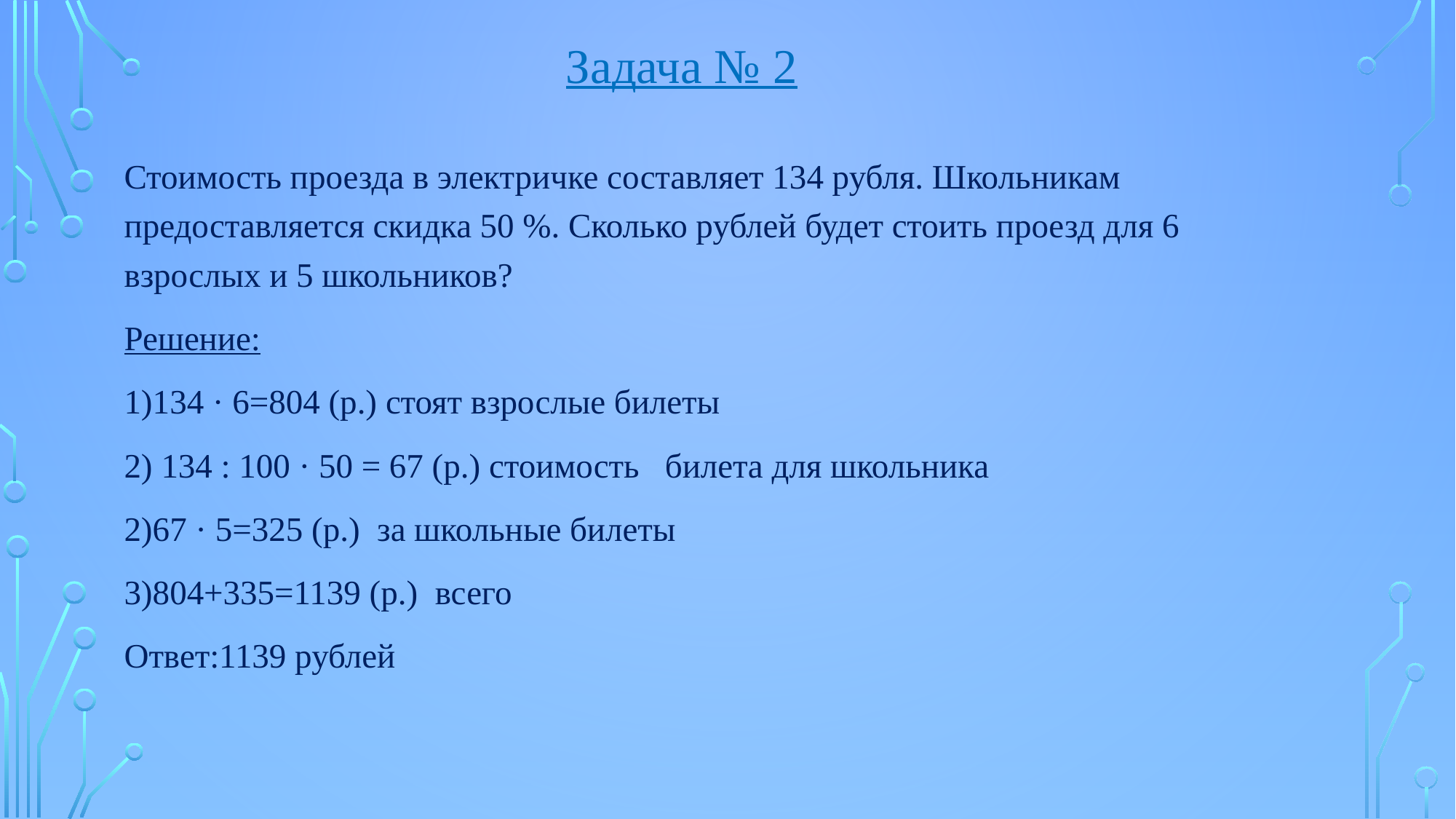

Задача № 2
Стоимость проезда в электричке составляет 134 рубля. Школьникам предоставляется скидка 50 %. Сколько рублей будет стоить проезд для 6 взрослых и 5 школьников?
Решение:
1)134 · 6=804 (р.) стоят взрослые билеты
2) 134 : 100 · 50 = 67 (р.) стоимость   билета для школьника
2)67 · 5=325 (р.)  за школьные билеты
3)804+335=1139 (р.)  всего
Ответ:1139 рублей